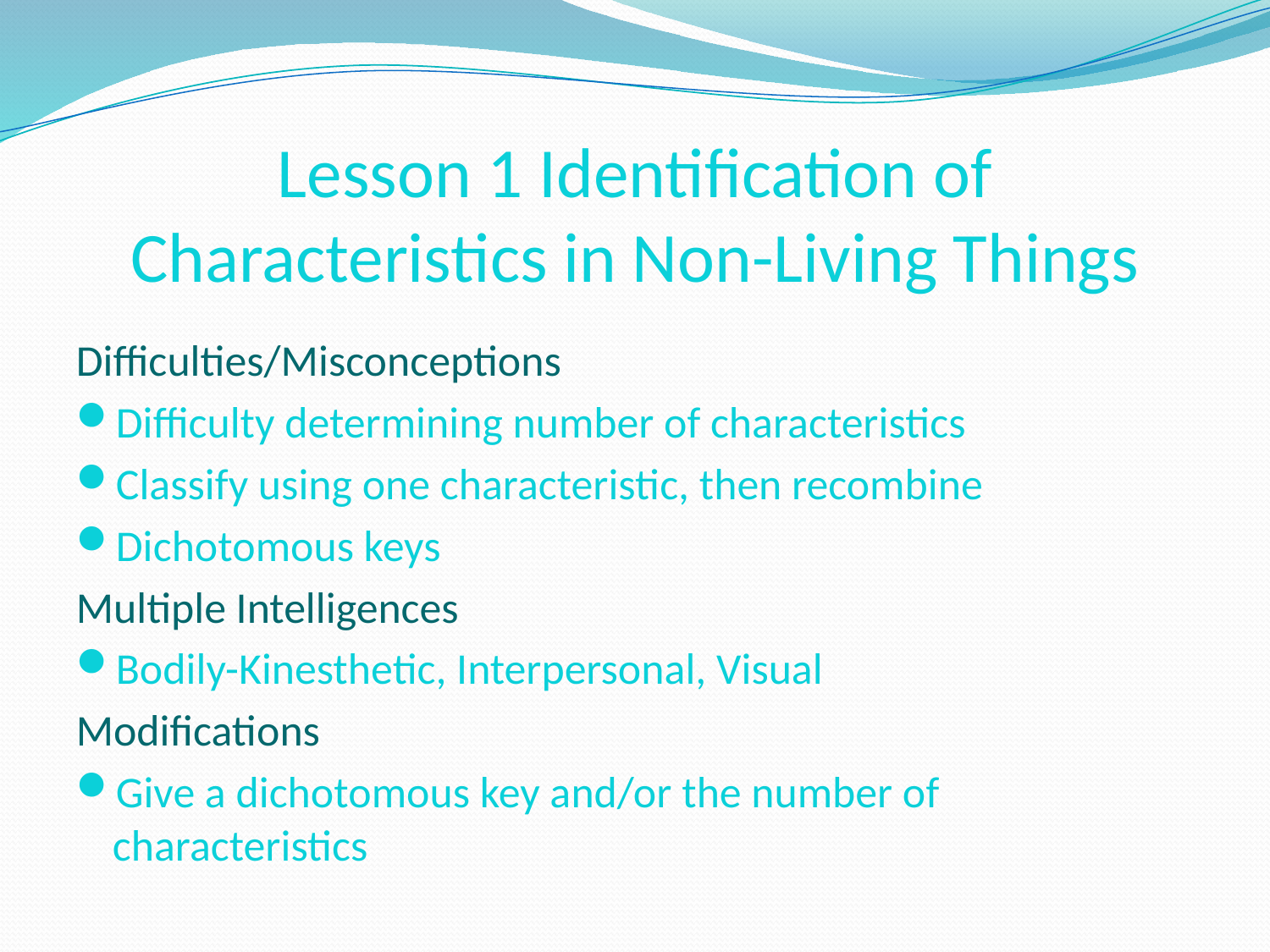

# Lesson 1 Identification of Characteristics in Non-Living Things
Difficulties/Misconceptions
Difficulty determining number of characteristics
Classify using one characteristic, then recombine
Dichotomous keys
Multiple Intelligences
Bodily-Kinesthetic, Interpersonal, Visual
Modifications
Give a dichotomous key and/or the number of characteristics